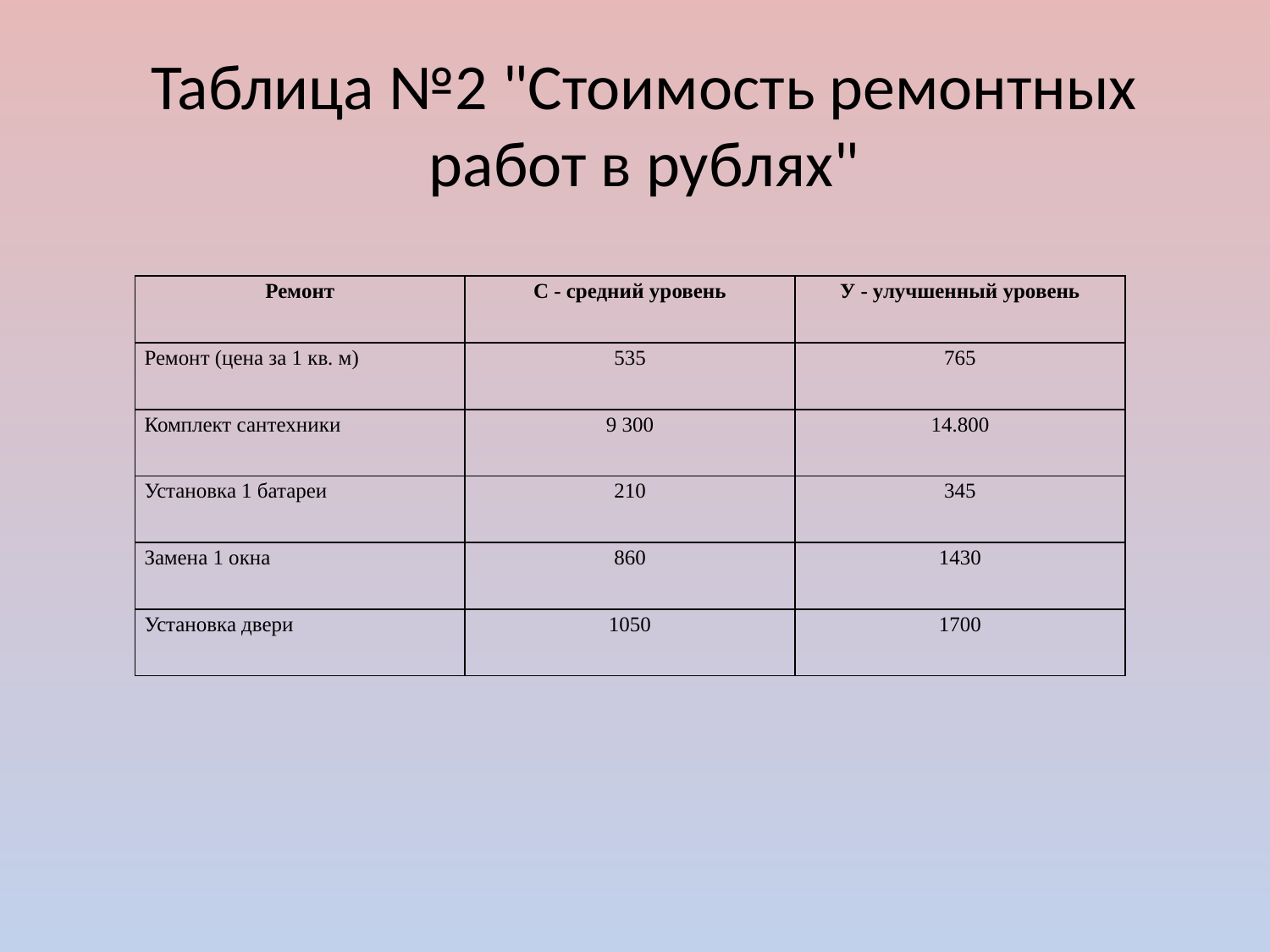

# Таблица №2 "Стоимость ремонтных работ в рублях"
| Ремонт | С - средний уровень | У - улучшенный уровень |
| --- | --- | --- |
| Ремонт (цена за 1 кв. м) | 535 | 765 |
| Комплект сантехники | 9 300 | 14.800 |
| Установка 1 батареи | 210 | 345 |
| Замена 1 окна | 860 | 1430 |
| Установка двери | 1050 | 1700 |